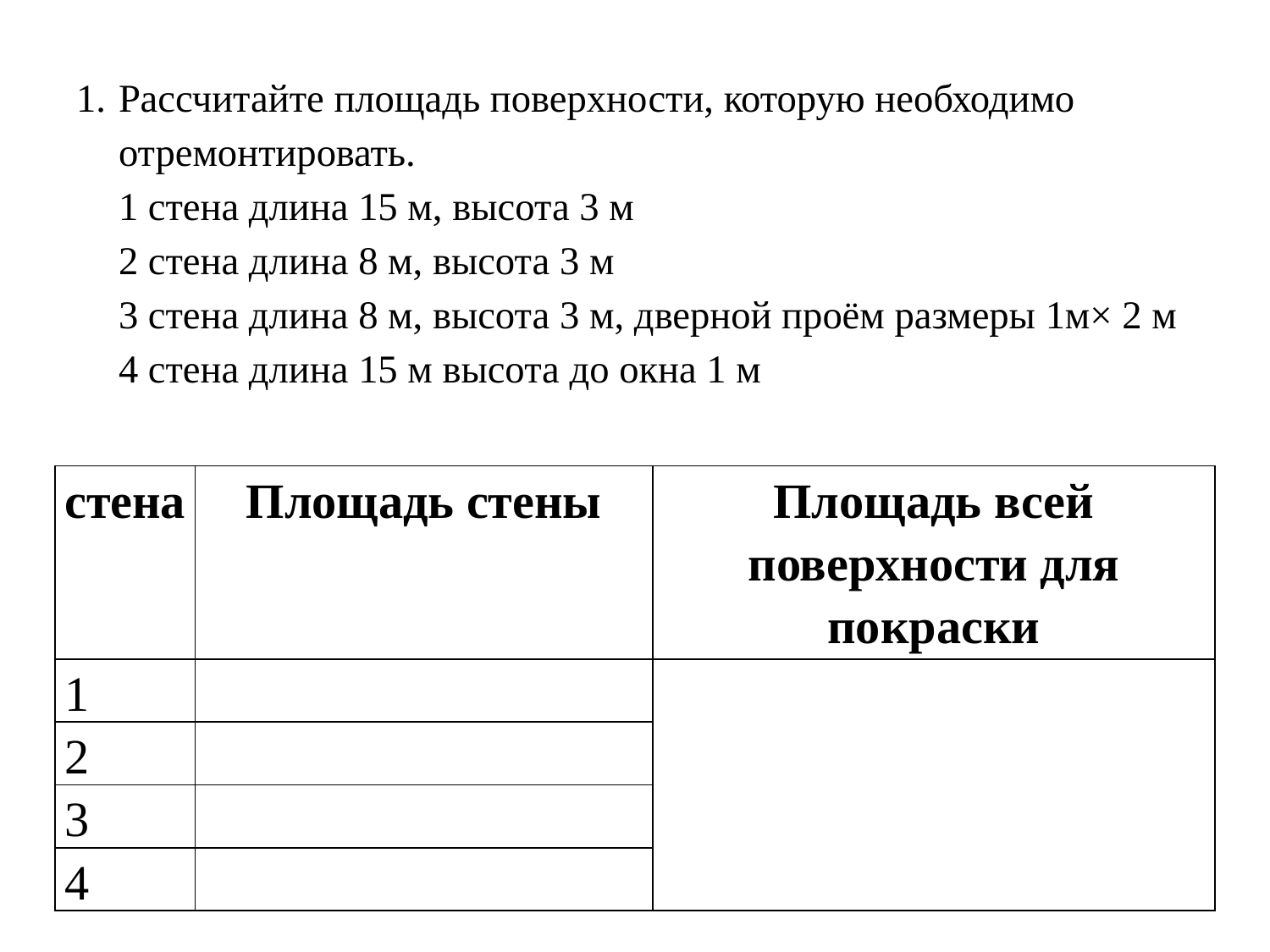

# Рассчитайте площадь поверхности, которую необходимо отремонтировать. 1 стена длина 15 м, высота 3 м 2 стена длина 8 м, высота 3 м 3 стена длина 8 м, высота 3 м, дверной проём размеры 1м× 2 м 4 стена длина 15 м высота до окна 1 м

| стена | Площадь стены | Площадь всей поверхности для покраски |
| --- | --- | --- |
| 1 |  |  |
| 2 |  |  |
| 3 |  |  |
| 4 |  |  |